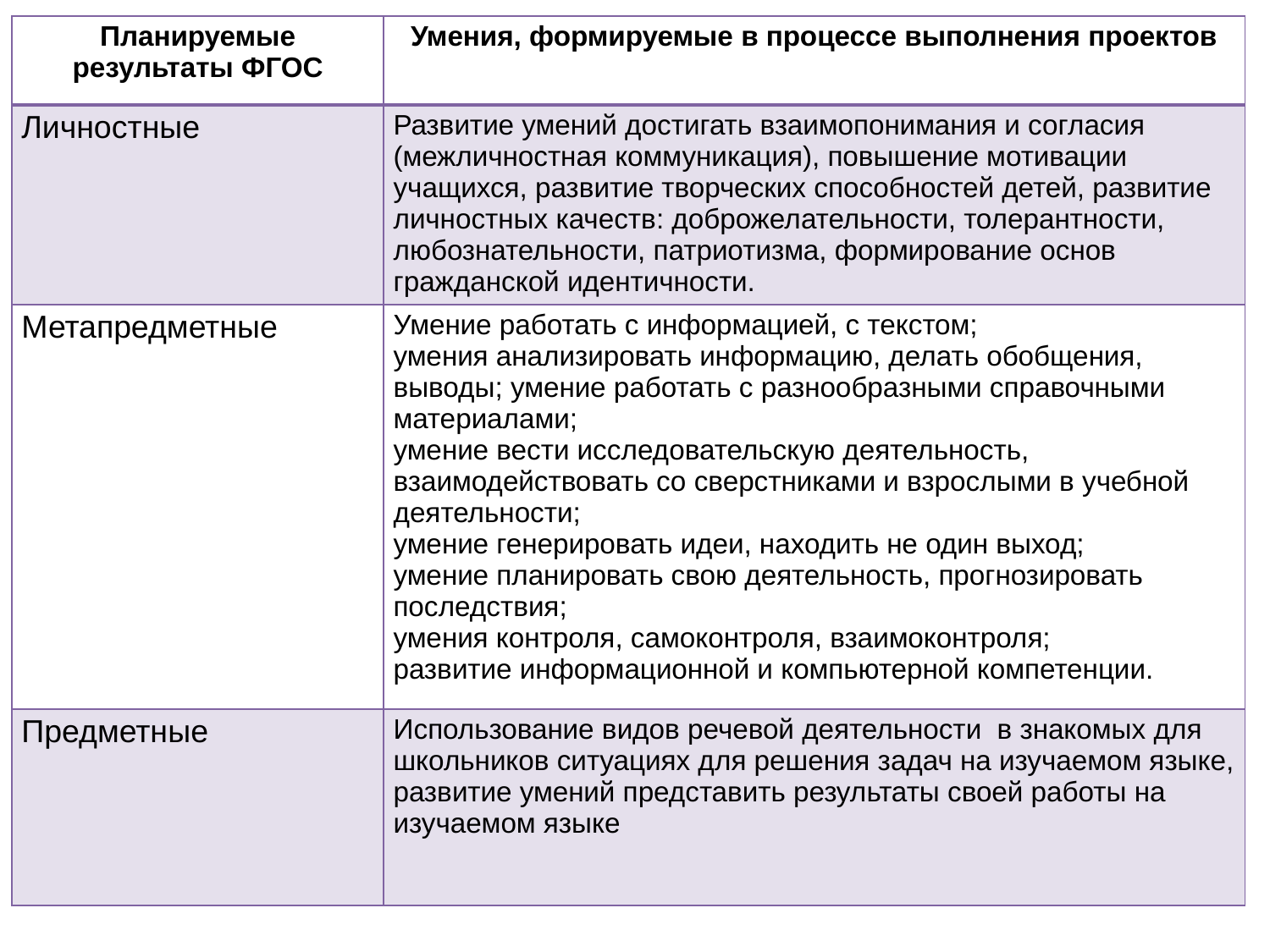

| Планируемые результаты ФГОС | Умения, формируемые в процессе выполнения проектов |
| --- | --- |
| Личностные | Развитие умений достигать взаимопонимания и согласия (межличностная коммуникация), повышение мотивации учащихся, развитие творческих способностей детей, развитие личностных качеств: доброжелательности, толерантности, любознательности, патриотизма, формирование основ гражданской идентичности. |
| Метапредметные | Умение работать с информацией, с текстом; умения анализировать информацию, делать обобщения, выводы; умение работать с разнообразными справочными материалами; умение вести исследовательскую деятельность, взаимодействовать со сверстниками и взрослыми в учебной деятельности; умение генерировать идеи, находить не один выход; умение планировать свою деятельность, прогнозировать последствия; умения контроля, самоконтроля, взаимоконтроля; развитие информационной и компьютерной компетенции. |
| Предметные | Использование видов речевой деятельности в знакомых для школьников ситуациях для решения задач на изучаемом языке, развитие умений представить результаты своей работы на изучаемом языке |